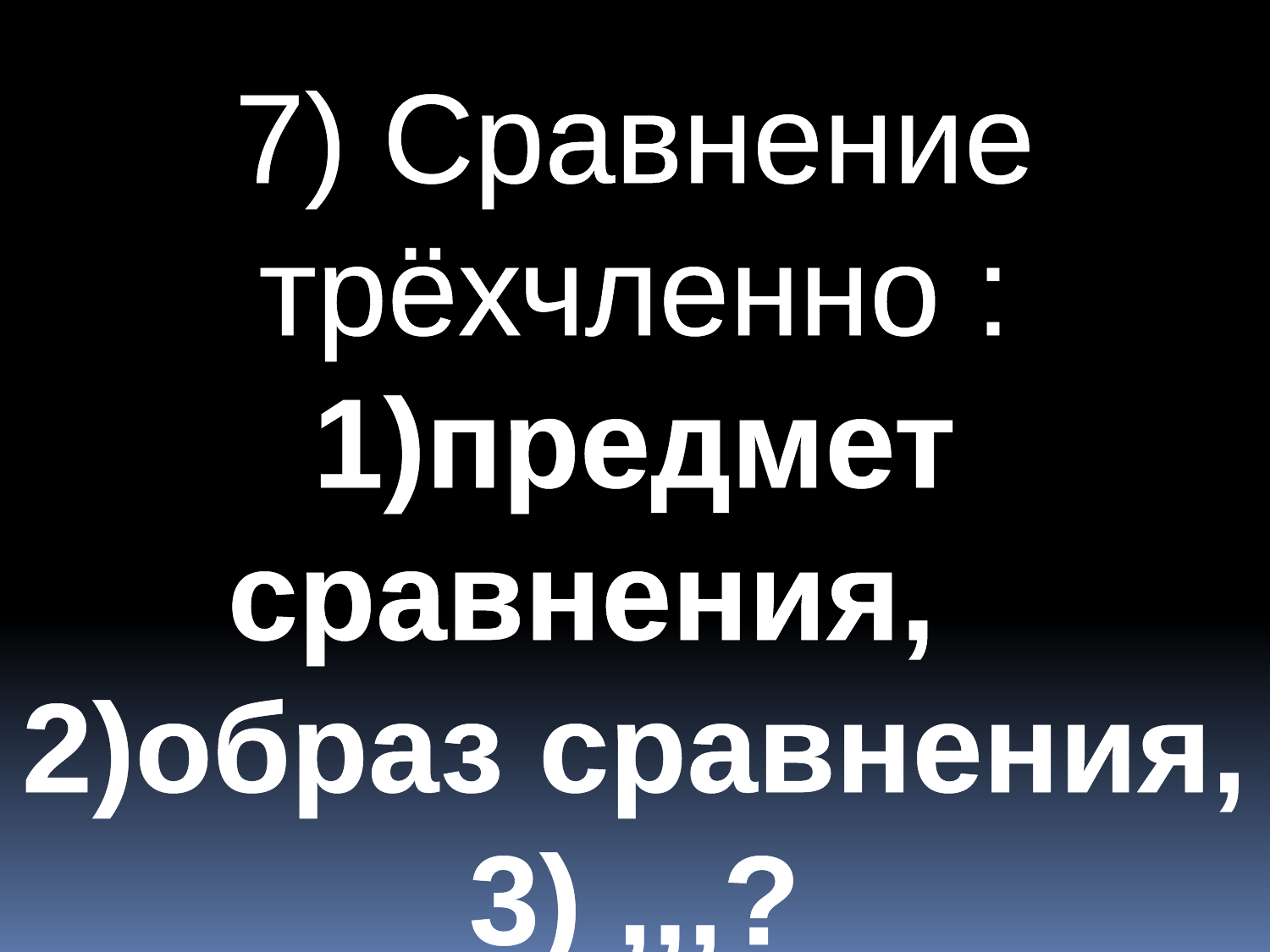

7) Сравнение трёхчленно :
1)предмет сравнения,
2)образ сравнения,
3) ,,,?